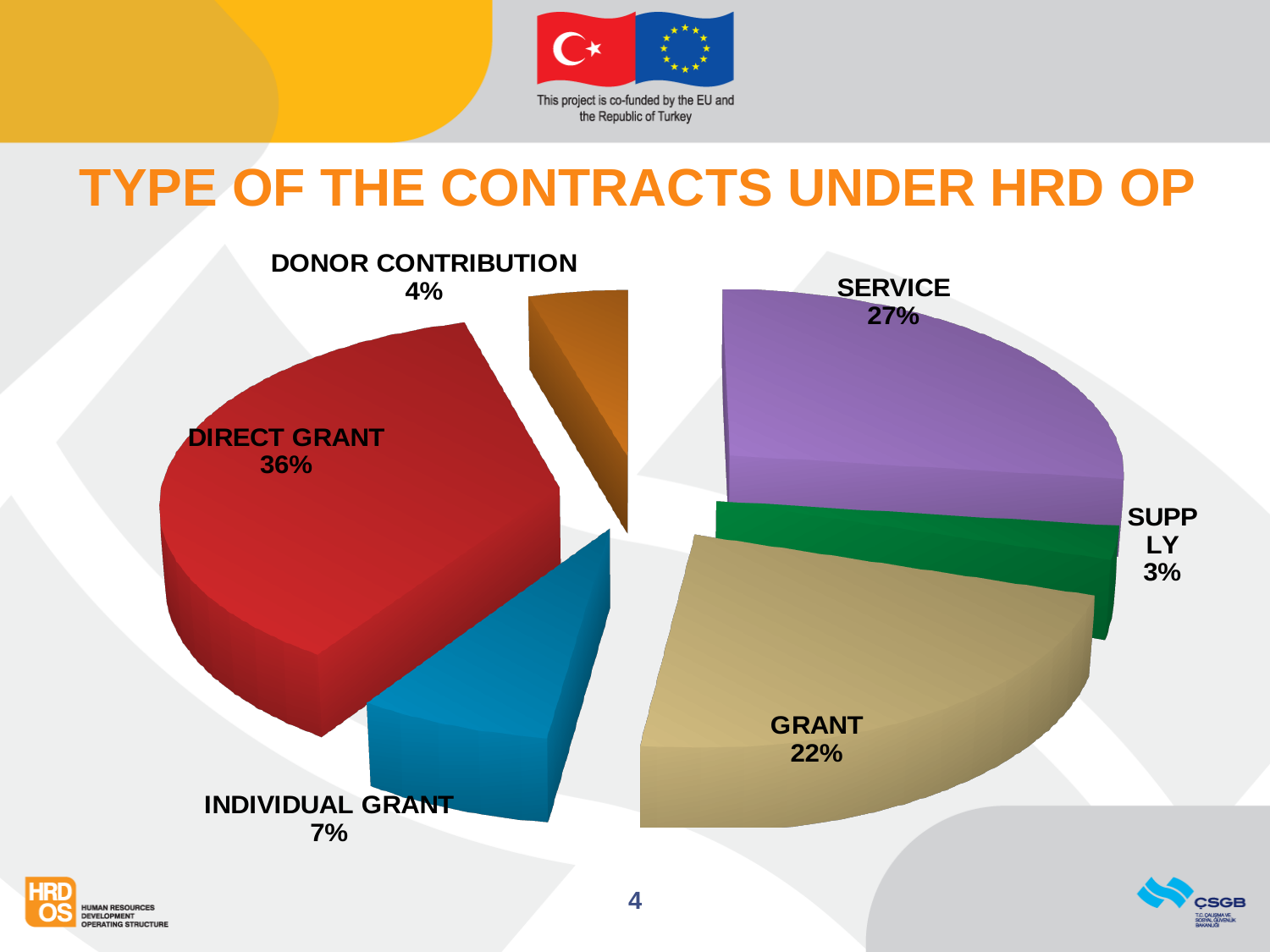

# TYPE OF THE CONTRACTS UNDER HRD OP

[unsupported chart]

4